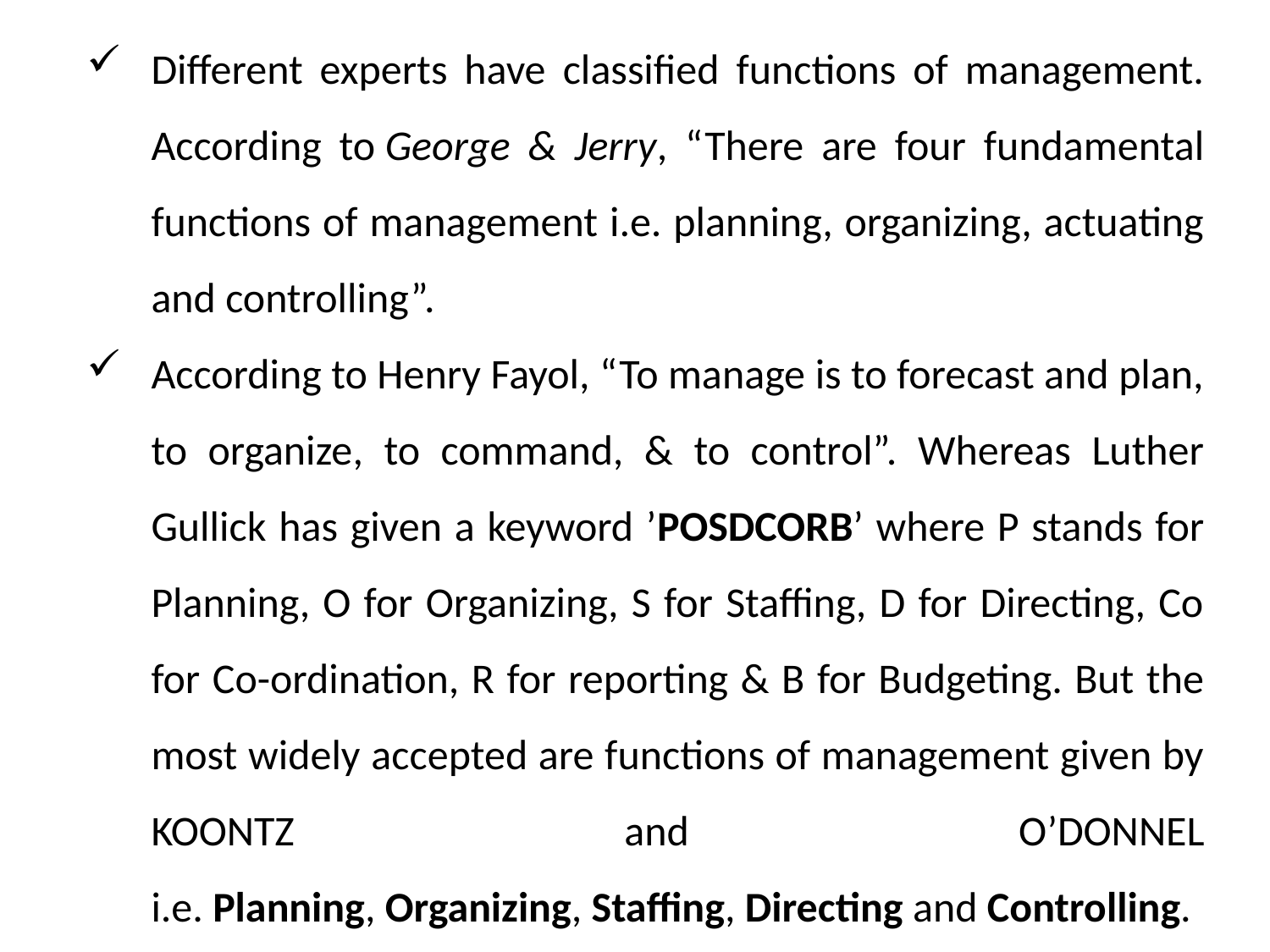

Different experts have classified functions of management. According to George & Jerry, “There are four fundamental functions of management i.e. planning, organizing, actuating and controlling”.
According to Henry Fayol, “To manage is to forecast and plan, to organize, to command, & to control”. Whereas Luther Gullick has given a keyword ’POSDCORB’ where P stands for Planning, O for Organizing, S for Staffing, D for Directing, Co for Co-ordination, R for reporting & B for Budgeting. But the most widely accepted are functions of management given by KOONTZ and O’DONNEL i.e. Planning, Organizing, Staffing, Directing and Controlling.